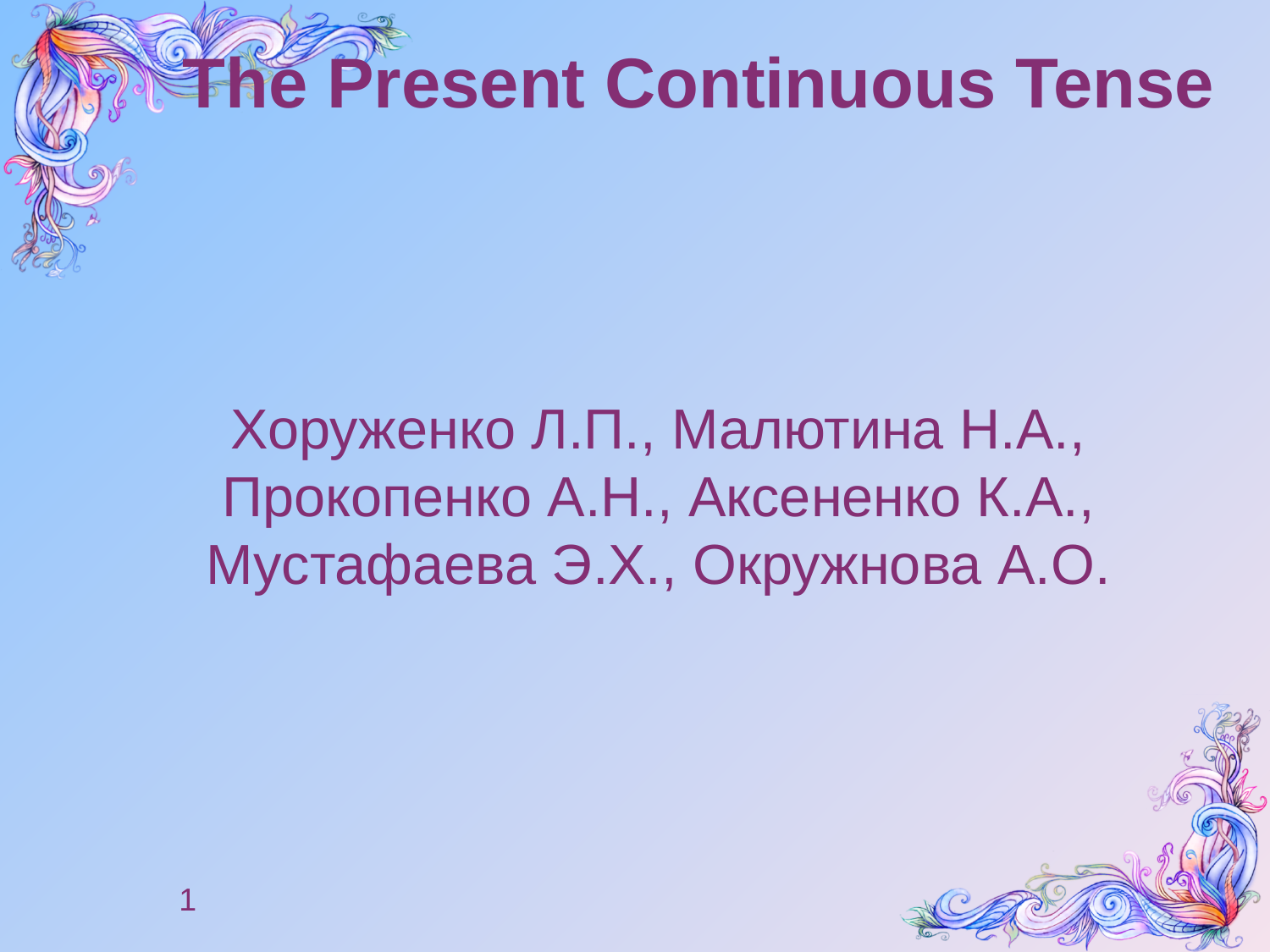

# The Present Continuous Tense

   Хоруженко Л.П., Малютина Н.А., Прокопенко А.Н., Аксененко К.А., Мустафаева Э.Х., Окружнова А.О.
1